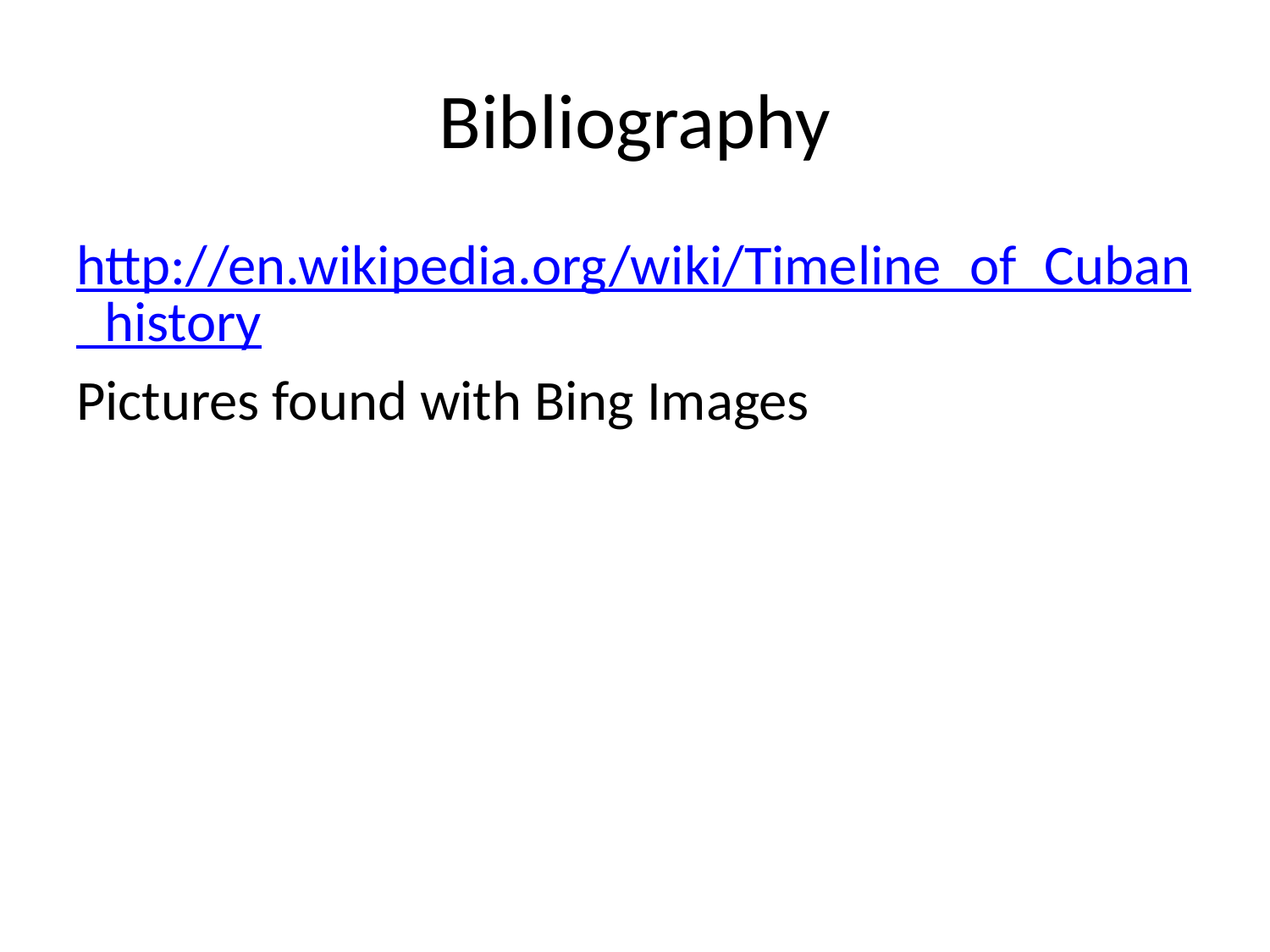

# Bibliography
http://en.wikipedia.org/wiki/Timeline_of_Cuban_history
Pictures found with Bing Images